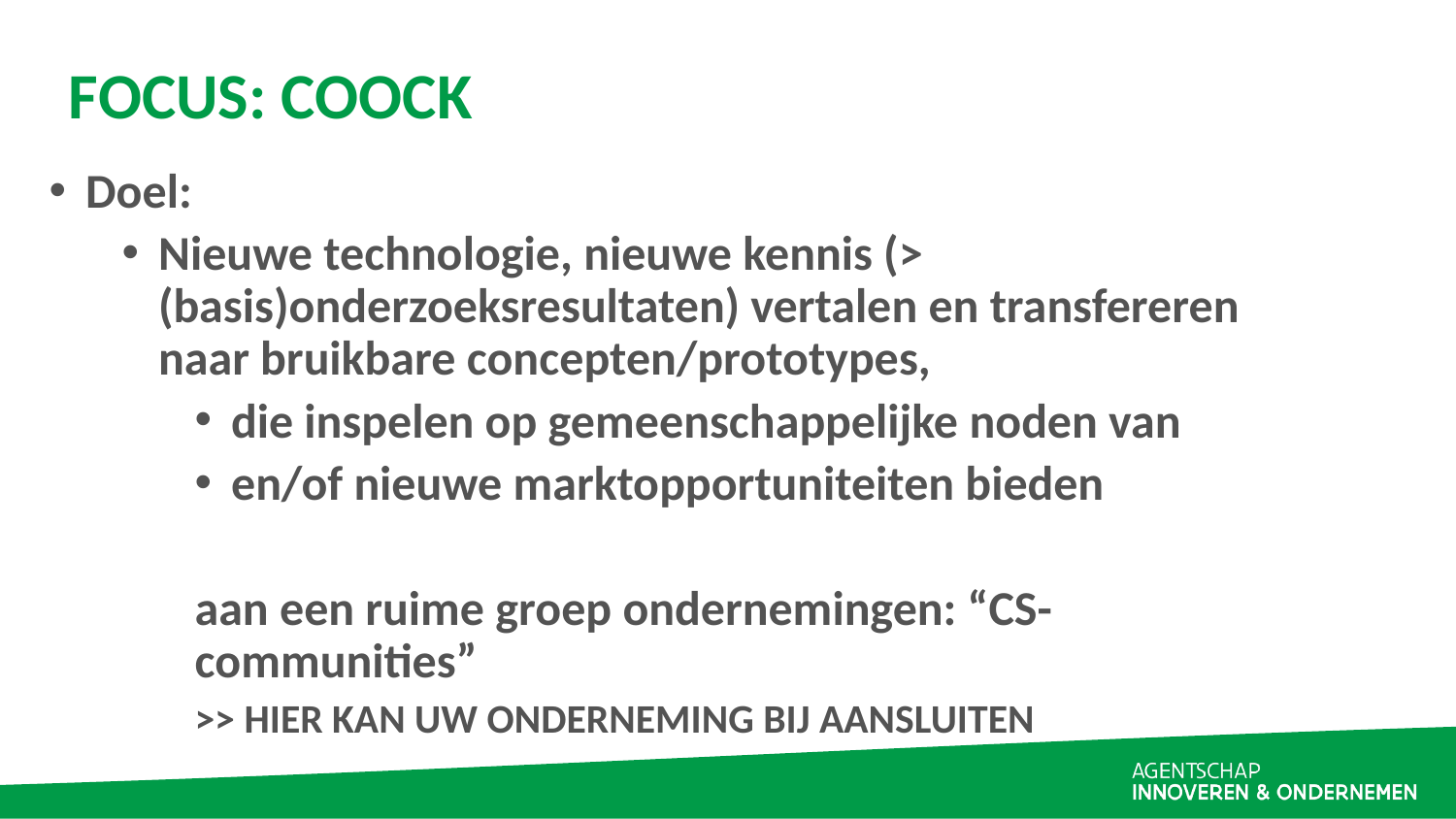

# FOCUS: COOCK
Doel:
Nieuwe technologie, nieuwe kennis (> (basis)onderzoeksresultaten) vertalen en transfereren naar bruikbare concepten/prototypes,
die inspelen op gemeenschappelijke noden van
en/of nieuwe marktopportuniteiten bieden

aan een ruime groep ondernemingen: “CS-communities”
>> HIER KAN UW ONDERNEMING BIJ AANSLUITEN